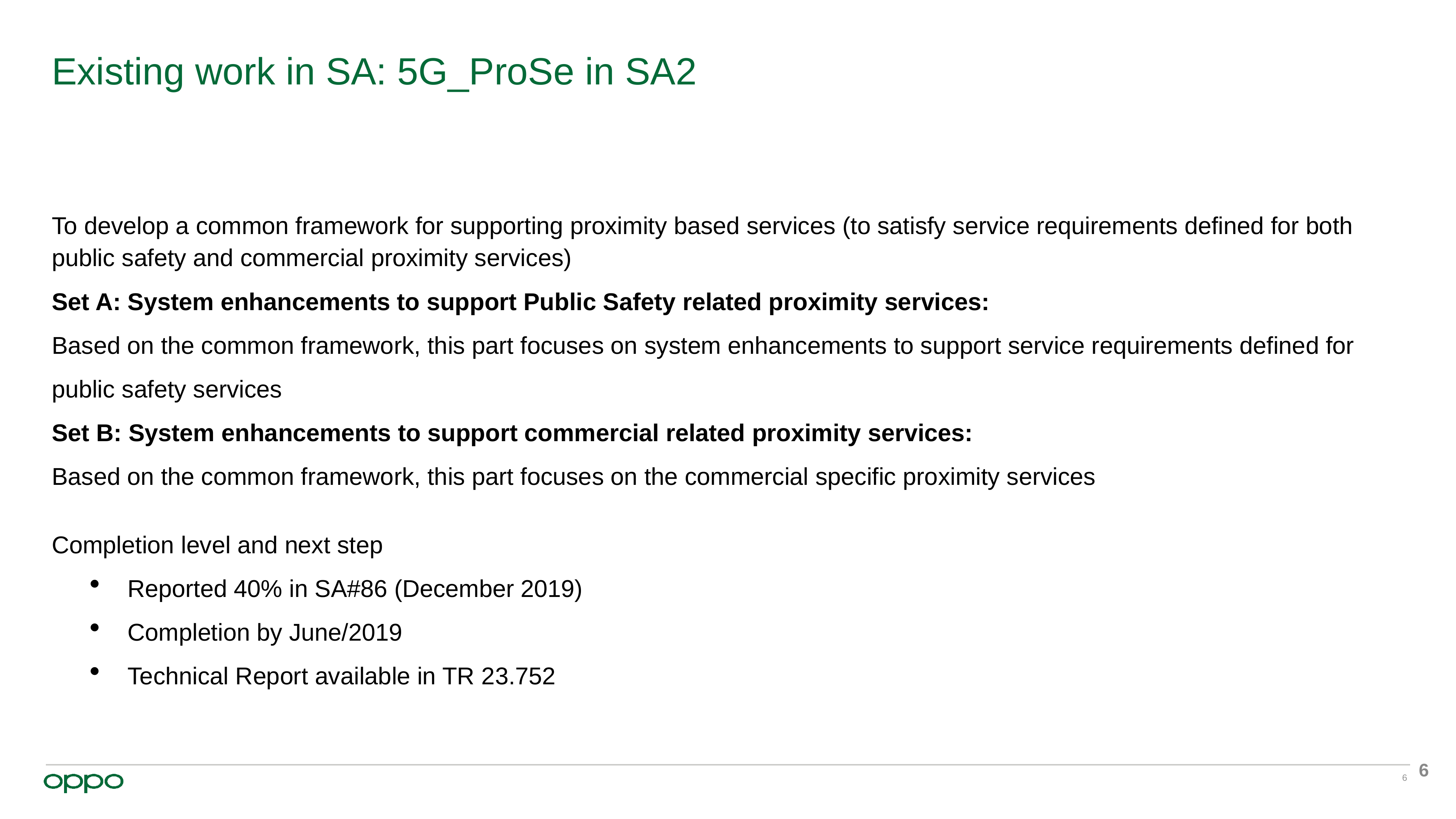

# Existing work in SA: 5G_ProSe in SA2

To develop a common framework for supporting proximity based services (to satisfy service requirements defined for both public safety and commercial proximity services)
Set A: System enhancements to support Public Safety related proximity services:
Based on the common framework, this part focuses on system enhancements to support service requirements defined for public safety services
Set B: System enhancements to support commercial related proximity services:
Based on the common framework, this part focuses on the commercial specific proximity services

Completion level and next step
Reported 40% in SA#86 (December 2019)
Completion by June/2019
Technical Report available in TR 23.752

6